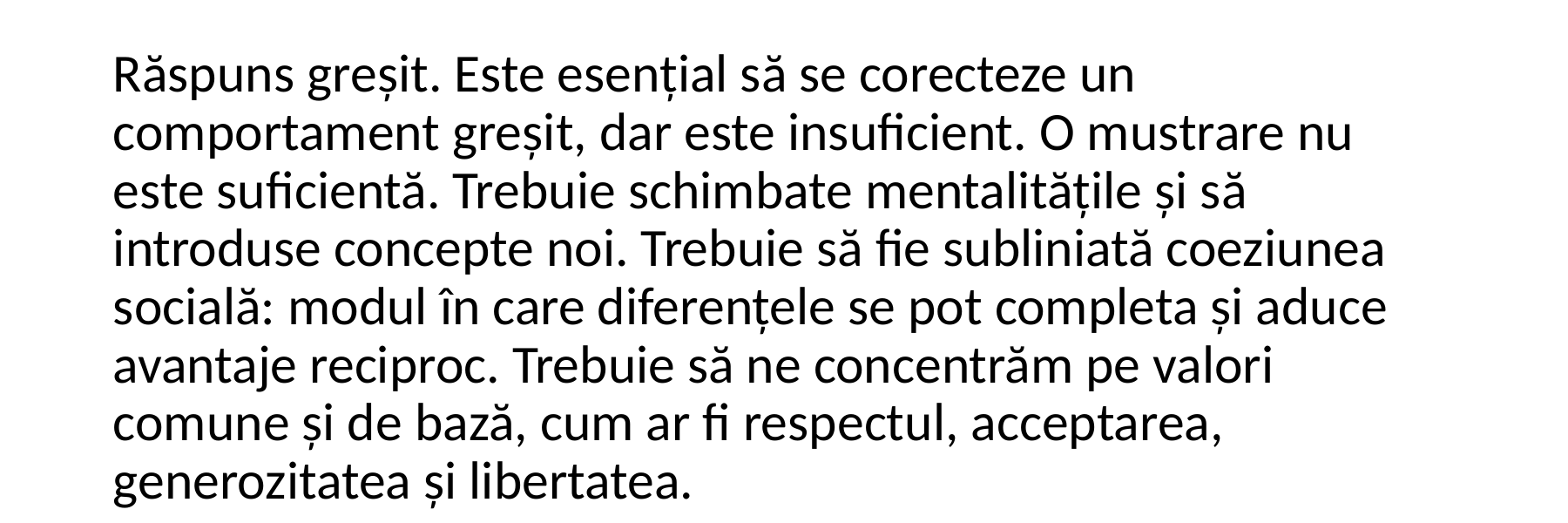

Răspuns greșit. Este esențial să se corecteze un comportament greșit, dar este insuficient. O mustrare nu este suficientă. Trebuie schimbate mentalitățile și să introduse concepte noi. Trebuie să fie subliniată coeziunea socială: modul în care diferențele se pot completa și aduce avantaje reciproc. Trebuie să ne concentrăm pe valori comune și de bază, cum ar fi respectul, acceptarea, generozitatea și libertatea.